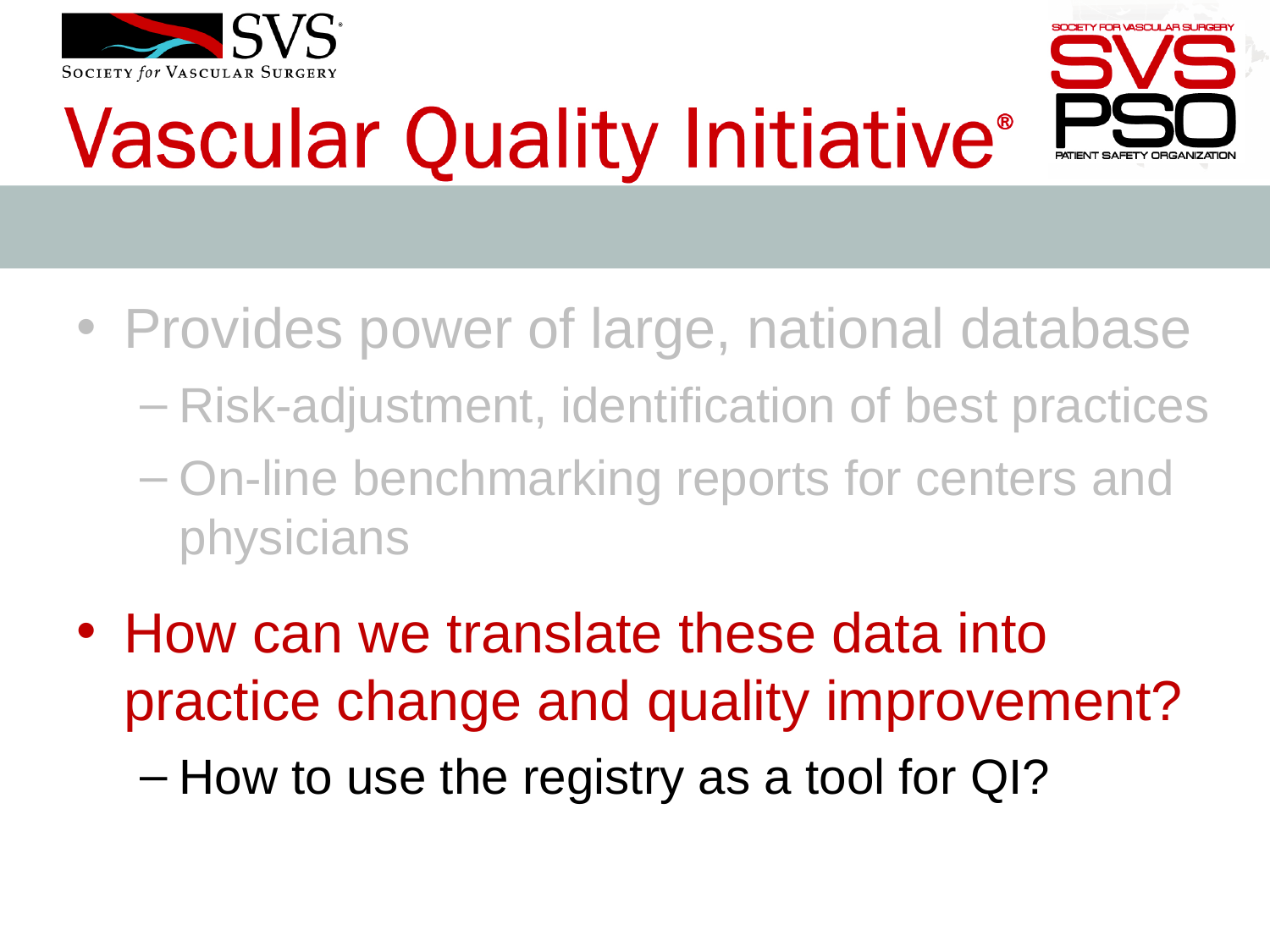

Provides power of large, national database
Risk-adjustment, identification of best practices
On-line benchmarking reports for centers and physicians
How can we translate these data into practice change and quality improvement?
How to use the registry as a tool for QI?